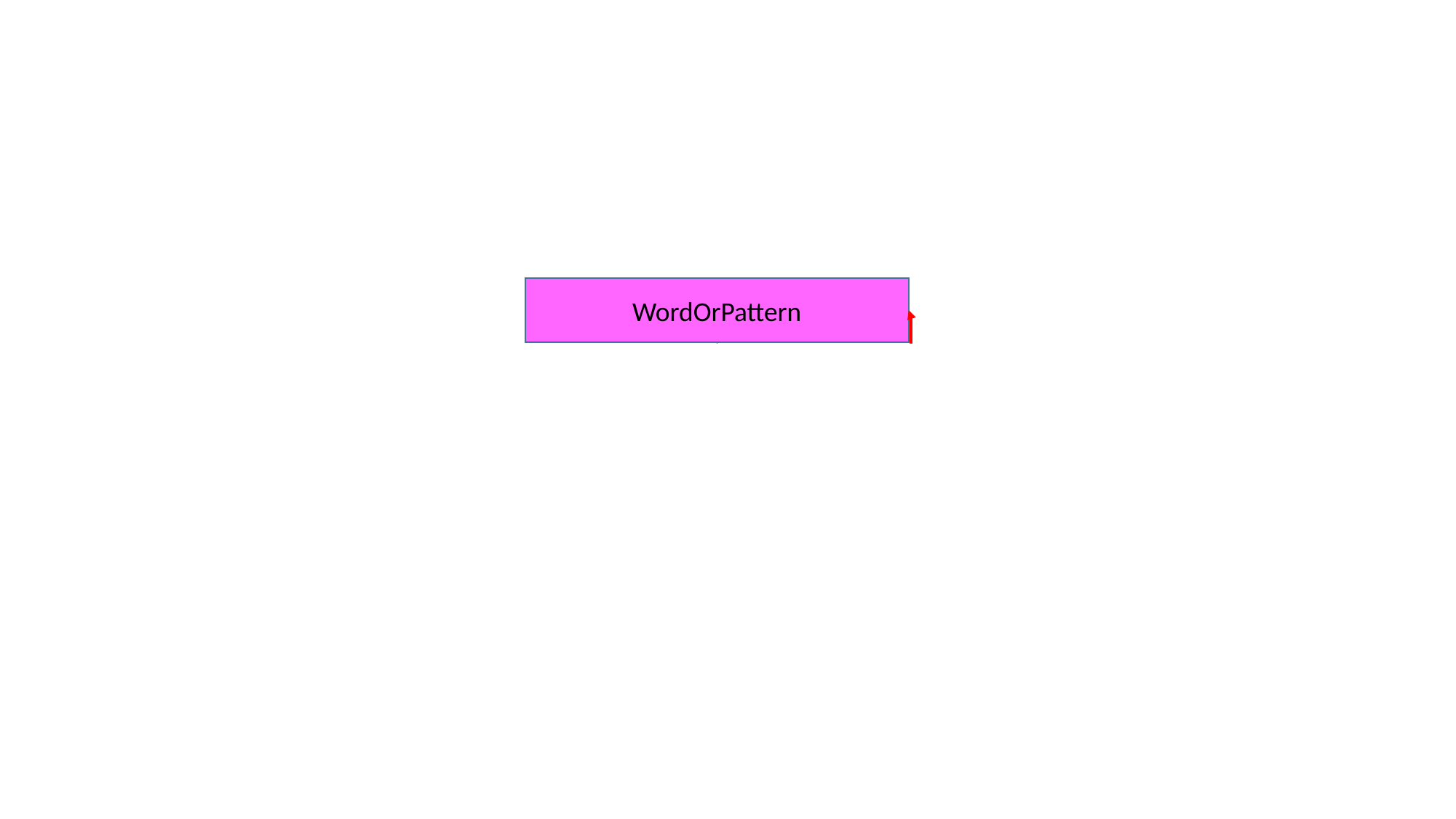

WordOrPattern

Parent
Child
WordOrPatternParenthood
Rank dans le parent.